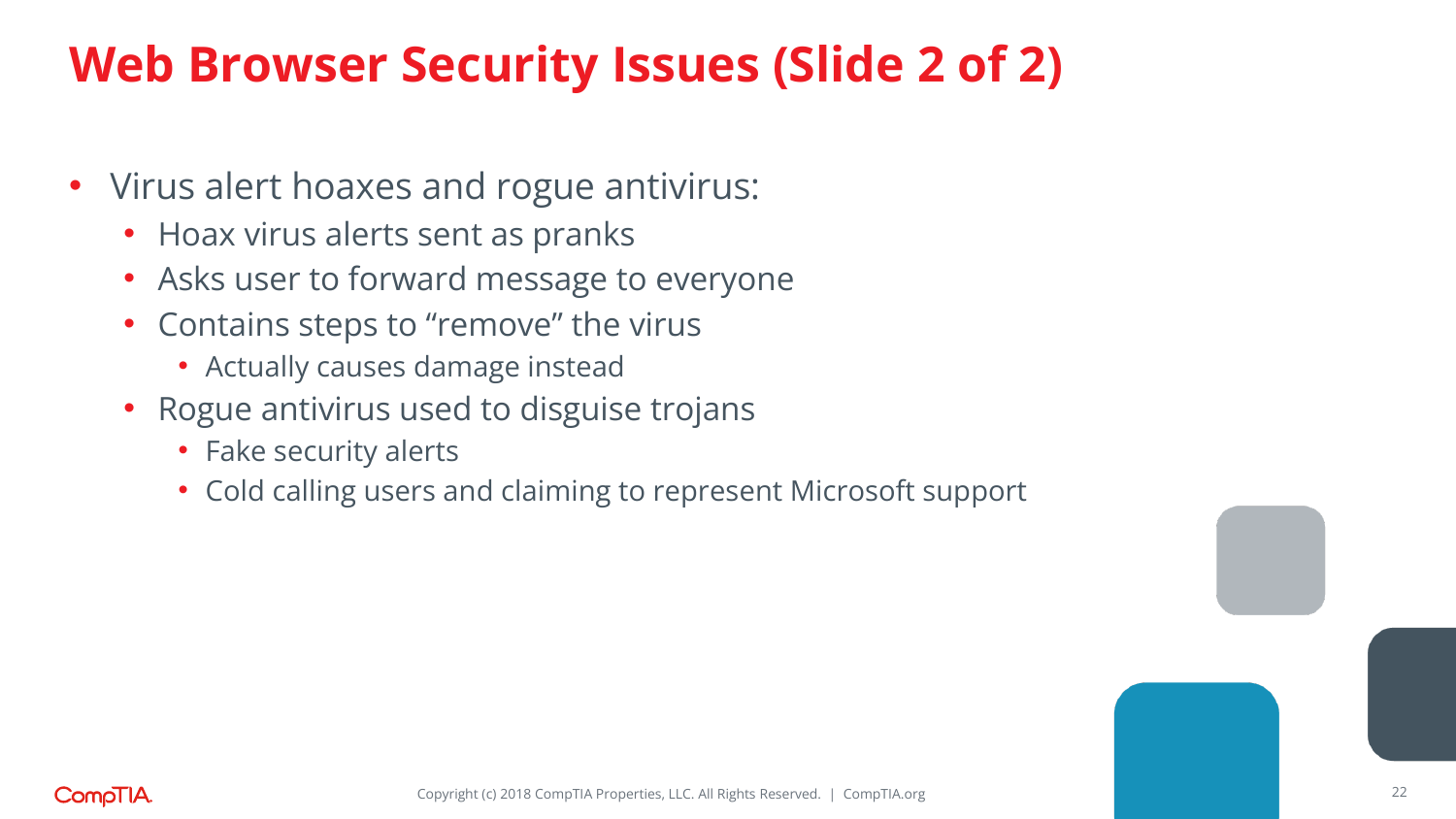

# Web Browser Security Issues (Slide 2 of 2)
Virus alert hoaxes and rogue antivirus:
Hoax virus alerts sent as pranks
Asks user to forward message to everyone
Contains steps to “remove” the virus
Actually causes damage instead
Rogue antivirus used to disguise trojans
Fake security alerts
Cold calling users and claiming to represent Microsoft support
22